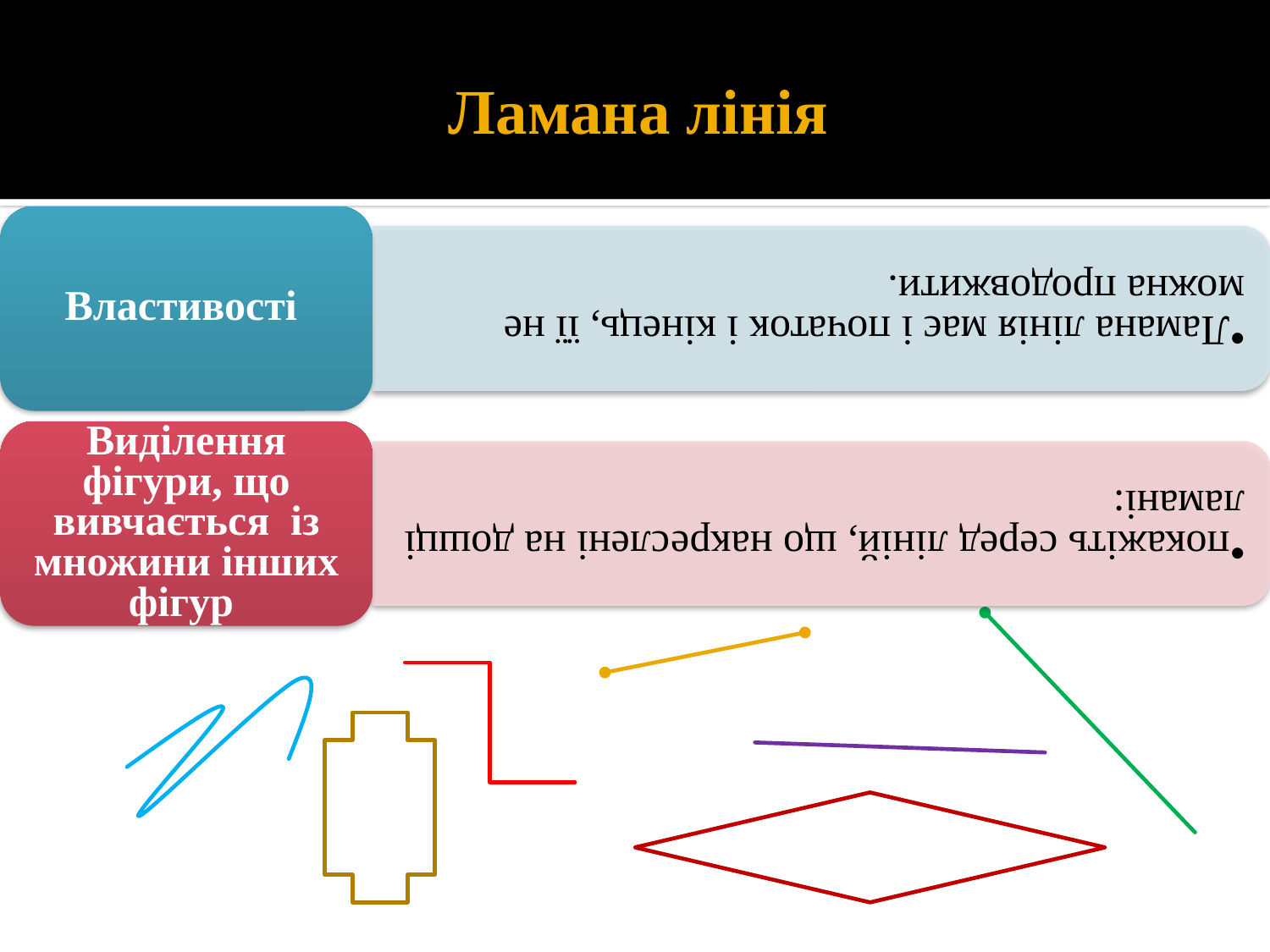

# Ламана лінія
Ламана лінія має і початок і кінець, її не можна продовжити.
Властивості
покажіть серед ліній, що накреслені на дошці ламані:
Виділення фігури, що вивчається  із множини інших фігур